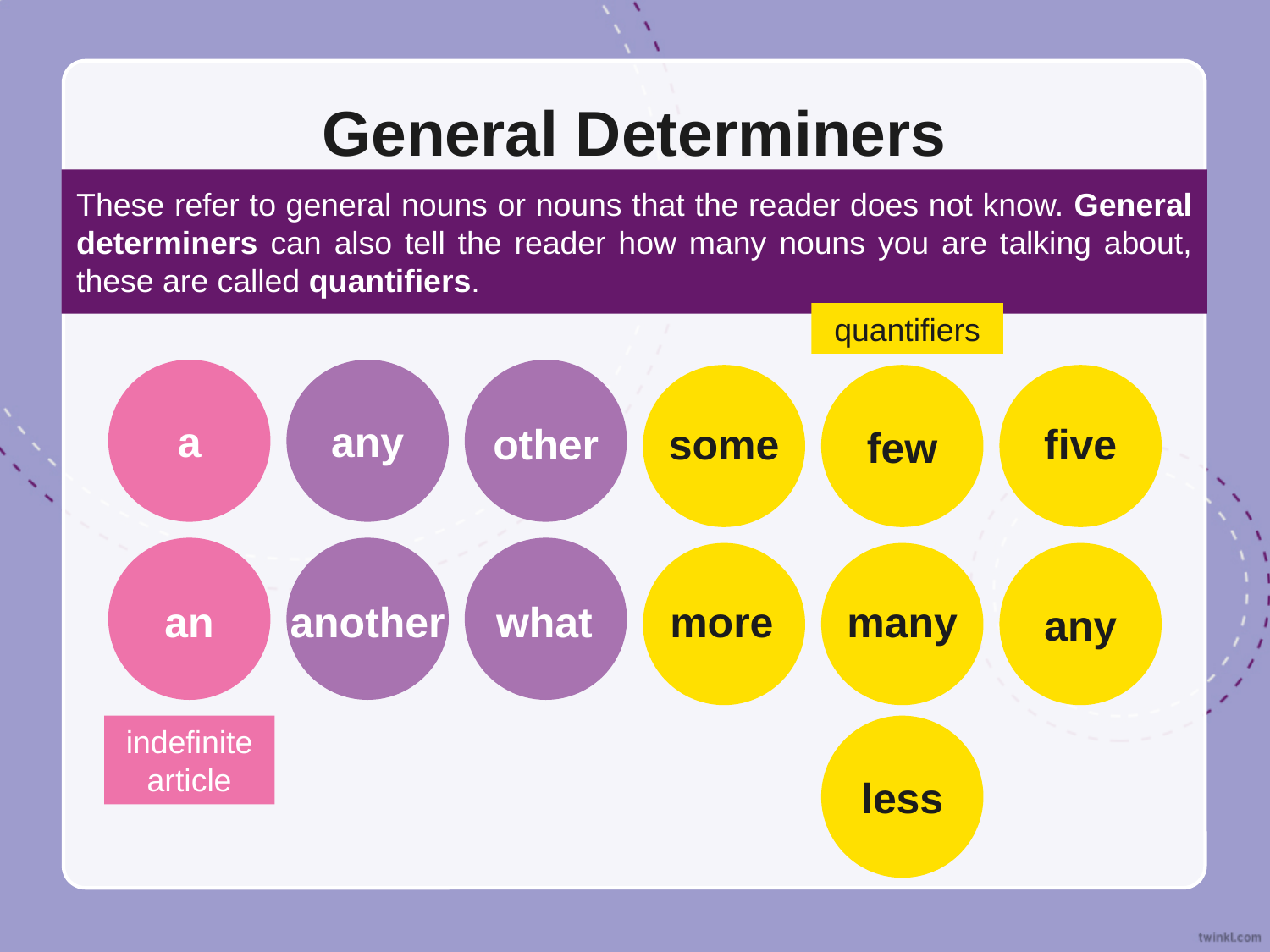

# General Determiners
These refer to general nouns or nouns that the reader does not know. General determiners can also tell the reader how many nouns you are talking about, these are called quantifiers.
quantifiers
a

any

few
other
some
five

any

an
another
what
more
many
indefinite article
less